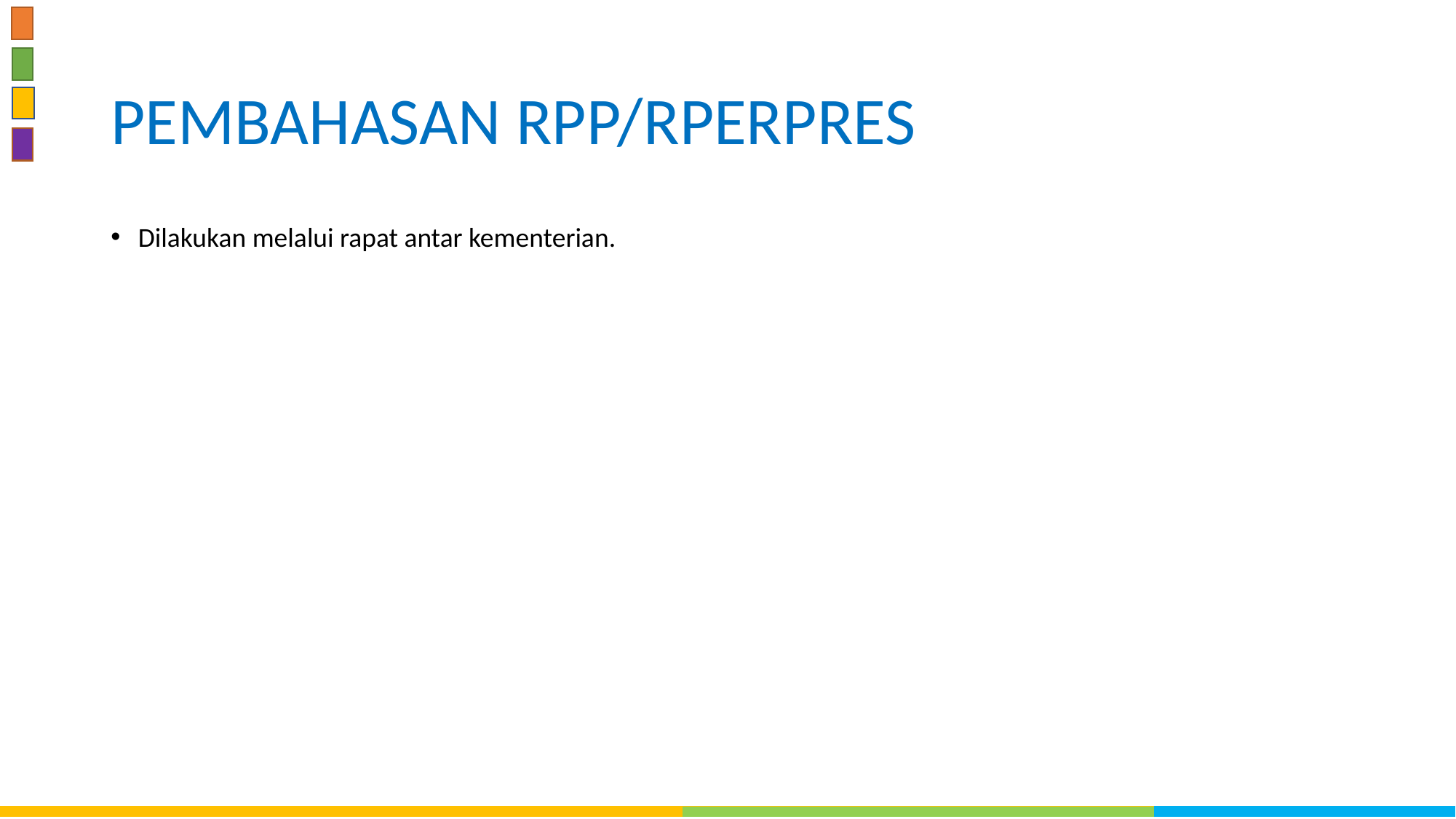

# PEMBAHASAN RPP/RPERPRES

Dilakukan melalui rapat antar kementerian.